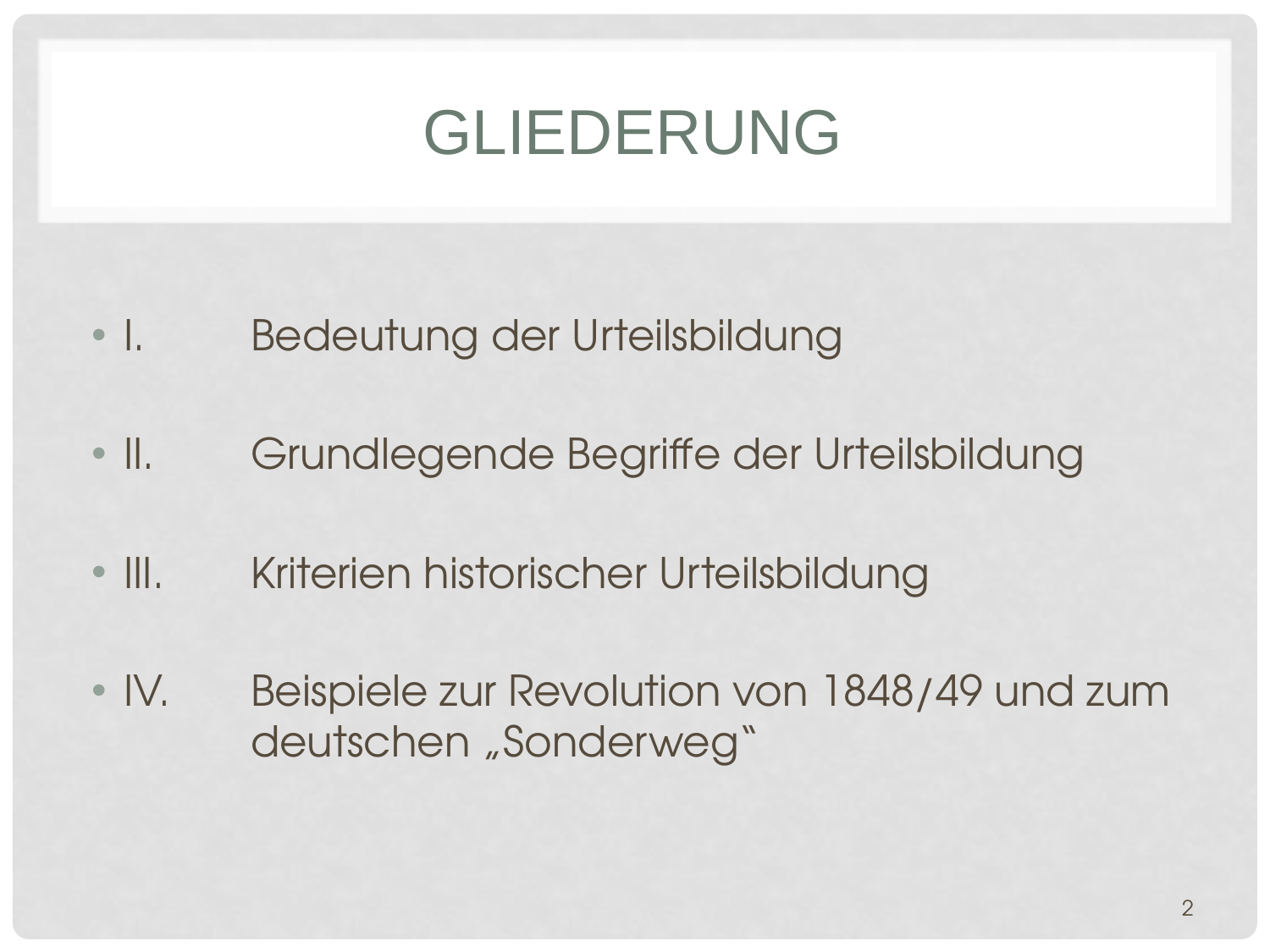

# Gliederung

I. 	Bedeutung der Urteilsbildung

II. 	Grundlegende Begriffe der Urteilsbildung

III. 	Kriterien historischer Urteilsbildung

IV. 	Beispiele zur Revolution von 1848/49 und zum	deutschen „Sonderweg“

2